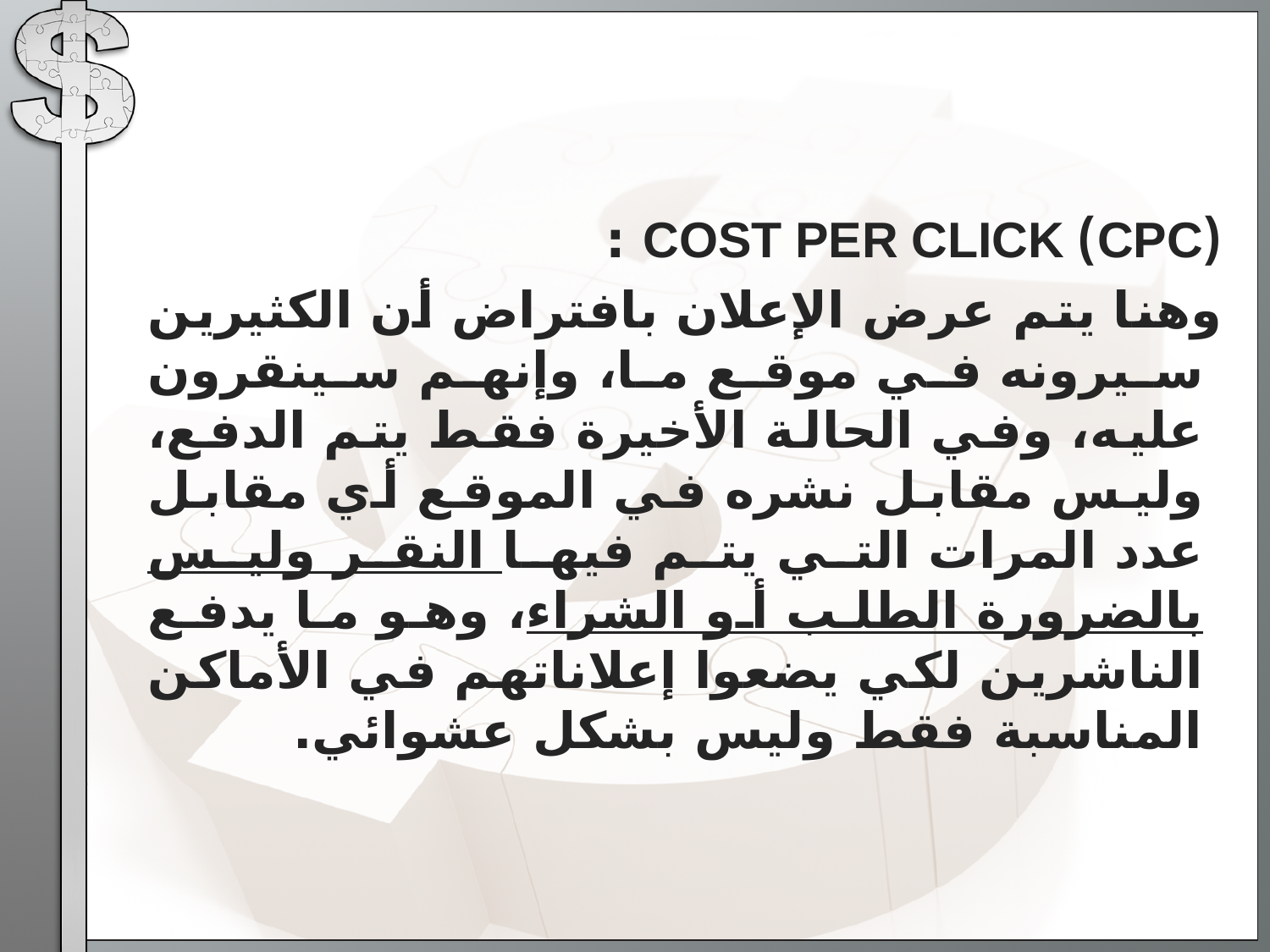

#
(CPC) COST PER CLICK :
وهنا يتم عرض الإعلان بافتراض أن الكثيرين سيرونه في موقع ما، وإنهم سينقرون عليه، وفي الحالة الأخيرة فقط يتم الدفع، وليس مقابل نشره في الموقع أي مقابل عدد المرات التي يتم فيها النقر وليس بالضرورة الطلب أو الشراء، وهو ما يدفع الناشرين لكي يضعوا إعلاناتهم في الأماكن المناسبة فقط وليس بشكل عشوائي.